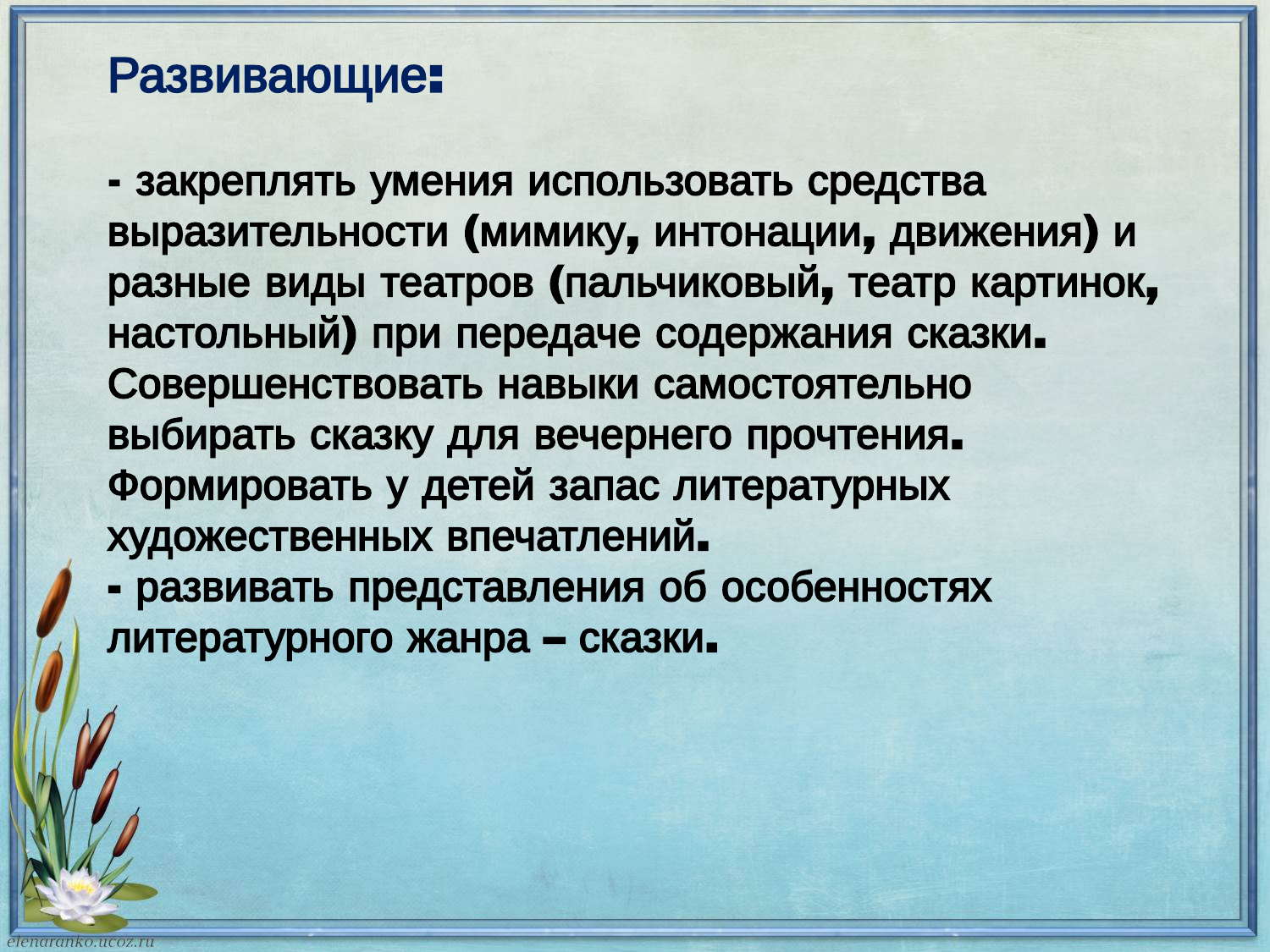

Развивающие:
- закреплять умения использовать средства выразительности (мимику, интонации, движения) и разные виды театров (пальчиковый, театр картинок, настольный) при передаче содержания сказки. Совершенствовать навыки самостоятельно выбирать сказку для вечернего прочтения. Формировать у детей запас литературных художественных впечатлений.                                 - развивать представления об особенностях литературного жанра – сказки.